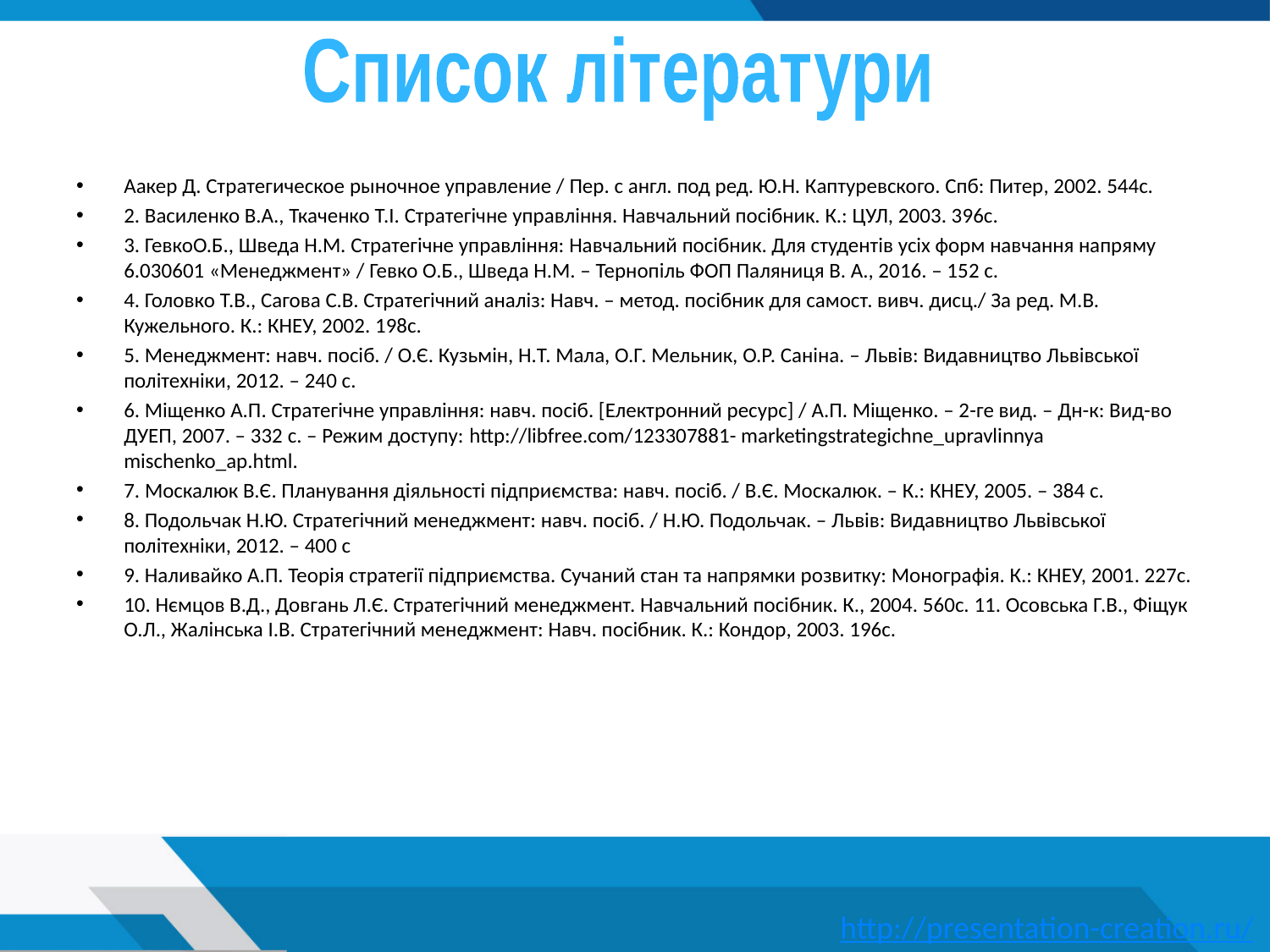

Список літератури
Аакер Д. Стратегическое рыночное управление / Пер. с англ. под ред. Ю.Н. Каптуревского. Спб: Питер, 2002. 544с.
2. Василенко В.А., Ткаченко Т.І. Стратегічне управління. Навчальний посібник. К.: ЦУЛ, 2003. 396с.
3. ГевкоО.Б., Шведа Н.М. Стратегічне управління: Навчальний посібник. Для студентів усіх форм навчання напряму 6.030601 «Менеджмент» / Гевко О.Б., Шведа Н.М. – Тернопіль ФОП Паляниця В. А., 2016. – 152 с.
4. Головко Т.В., Сагова С.В. Стратегічний аналіз: Навч. – метод. посібник для самост. вивч. дисц./ За ред. М.В. Кужельного. К.: КНЕУ, 2002. 198с.
5. Менеджмент: навч. посіб. / О.Є. Кузьмін, Н.Т. Мала, О.Г. Мельник, О.Р. Саніна. – Львів: Видавництво Львівської політехніки, 2012. – 240 с.
6. Міщенко А.П. Стратегічне управління: навч. посіб. [Електронний ресурс] / А.П. Міщенко. – 2-ге вид. – Дн-к: Вид-во ДУЕП, 2007. – 332 с. – Режим доступу: http://libfree.com/123307881- marketingstrategichne_upravlinnya mischenko_ap.html.
7. Москалюк В.Є. Планування діяльності підприємства: навч. посіб. / В.Є. Москалюк. – К.: КНЕУ, 2005. – 384 с.
8. Подольчак Н.Ю. Стратегічний менеджмент: навч. посіб. / Н.Ю. Подольчак. – Львів: Видавництво Львівської політехніки, 2012. – 400 с
9. Наливайко А.П. Теорія стратегії підприємства. Сучаний стан та напрямки розвитку: Монографія. К.: КНЕУ, 2001. 227с.
10. Нємцов В.Д., Довгань Л.Є. Стратегічний менеджмент. Навчальний посібник. К., 2004. 560с. 11. Осовська Г.В., Фіщук О.Л., Жалінська І.В. Стратегічний менеджмент: Навч. посібник. К.: Кондор, 2003. 196с.